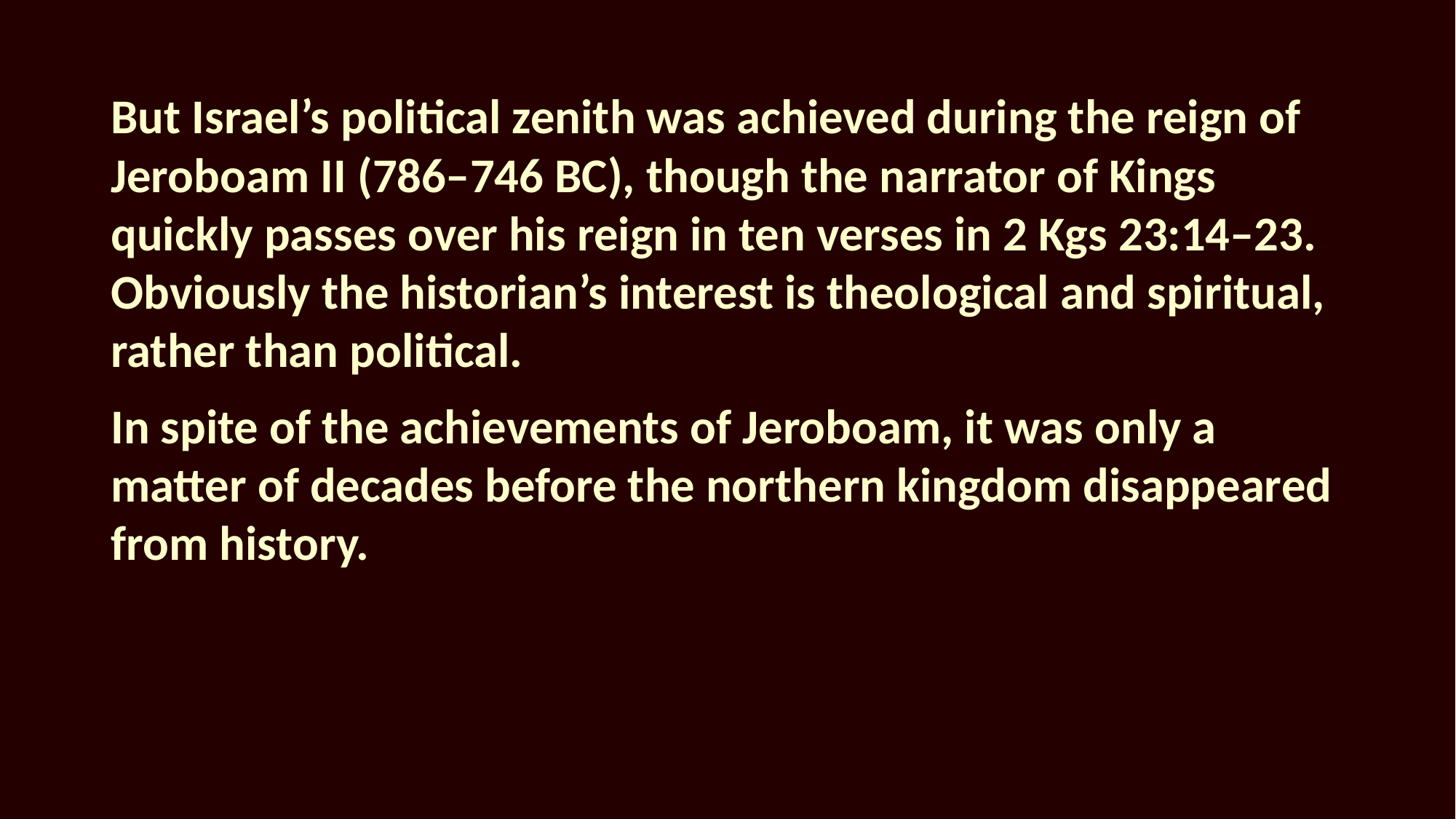

But Israel’s political zenith was achieved during the reign of Jeroboam II (786–746 BC), though the narrator of Kings quickly passes over his reign in ten verses in 2 Kgs 23:14–23. Obviously the historian’s interest is theological and spiritual, rather than political.
In spite of the achievements of Jeroboam, it was only a matter of decades before the northern kingdom disappeared from history.